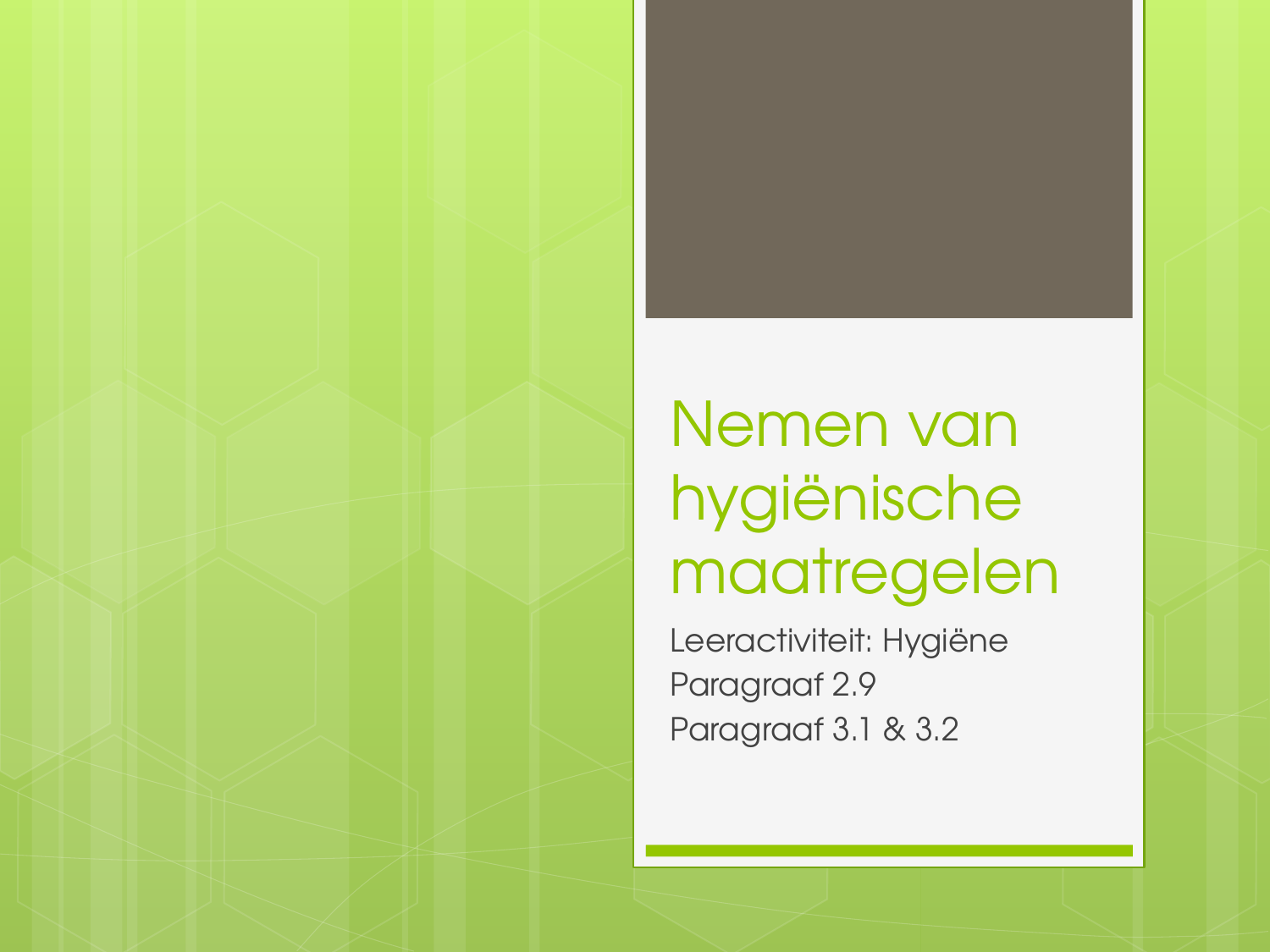

# Nemen van hygiënische maatregelen
Leeractiviteit: Hygiëne
Paragraaf 2.9
Paragraaf 3.1 & 3.2